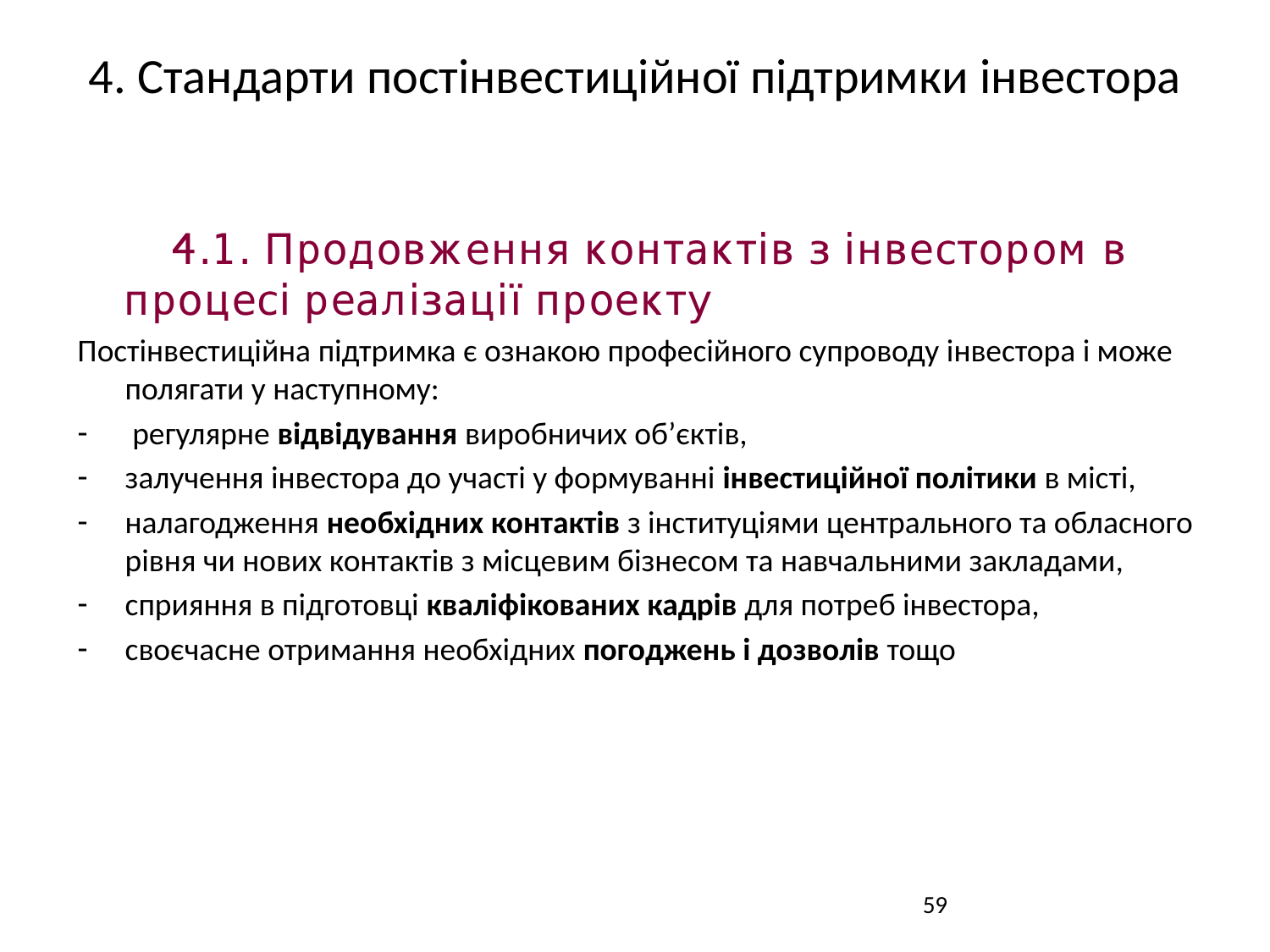

# 4. Стандарти постінвестиційної підтримки інвестора
4.1. Продовження контактів з інвестором в процесі реалізації проекту
Постінвестиційна підтримка є ознакою професійного супроводу інвестора і може полягати у наступному:
 регулярне відвідування виробничих об’єктів,
залучення інвестора до участі у формуванні інвестиційної політики в місті,
налагодження необхідних контактів з інституціями центрального та обласного рівня чи нових контактів з місцевим бізнесом та навчальними закладами,
сприяння в підготовці кваліфікованих кадрів для потреб інвестора,
своєчасне отримання необхідних погоджень і дозволів тощо
59